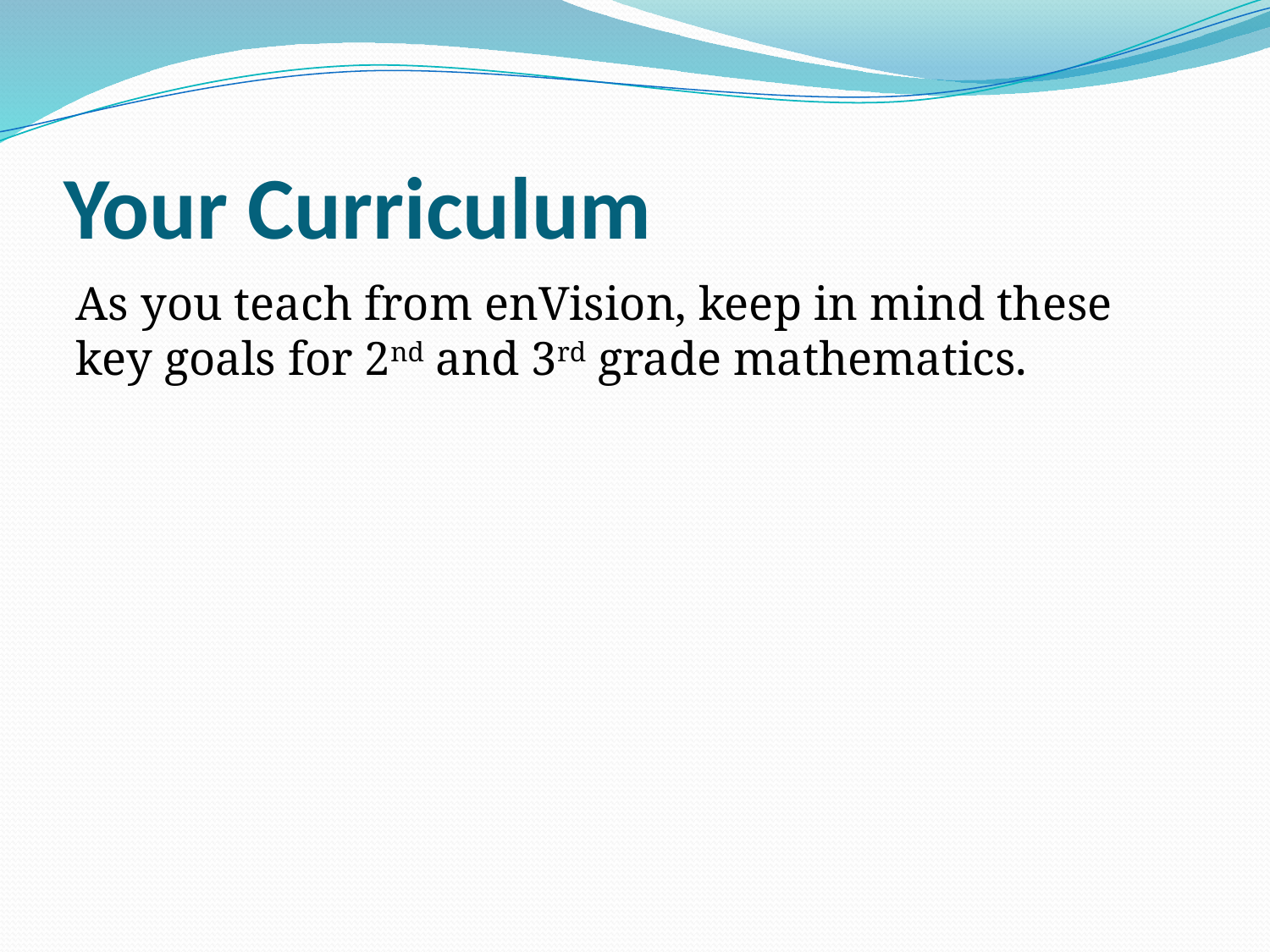

# Your Curriculum
As you teach from enVision, keep in mind these key goals for 2nd and 3rd grade mathematics.